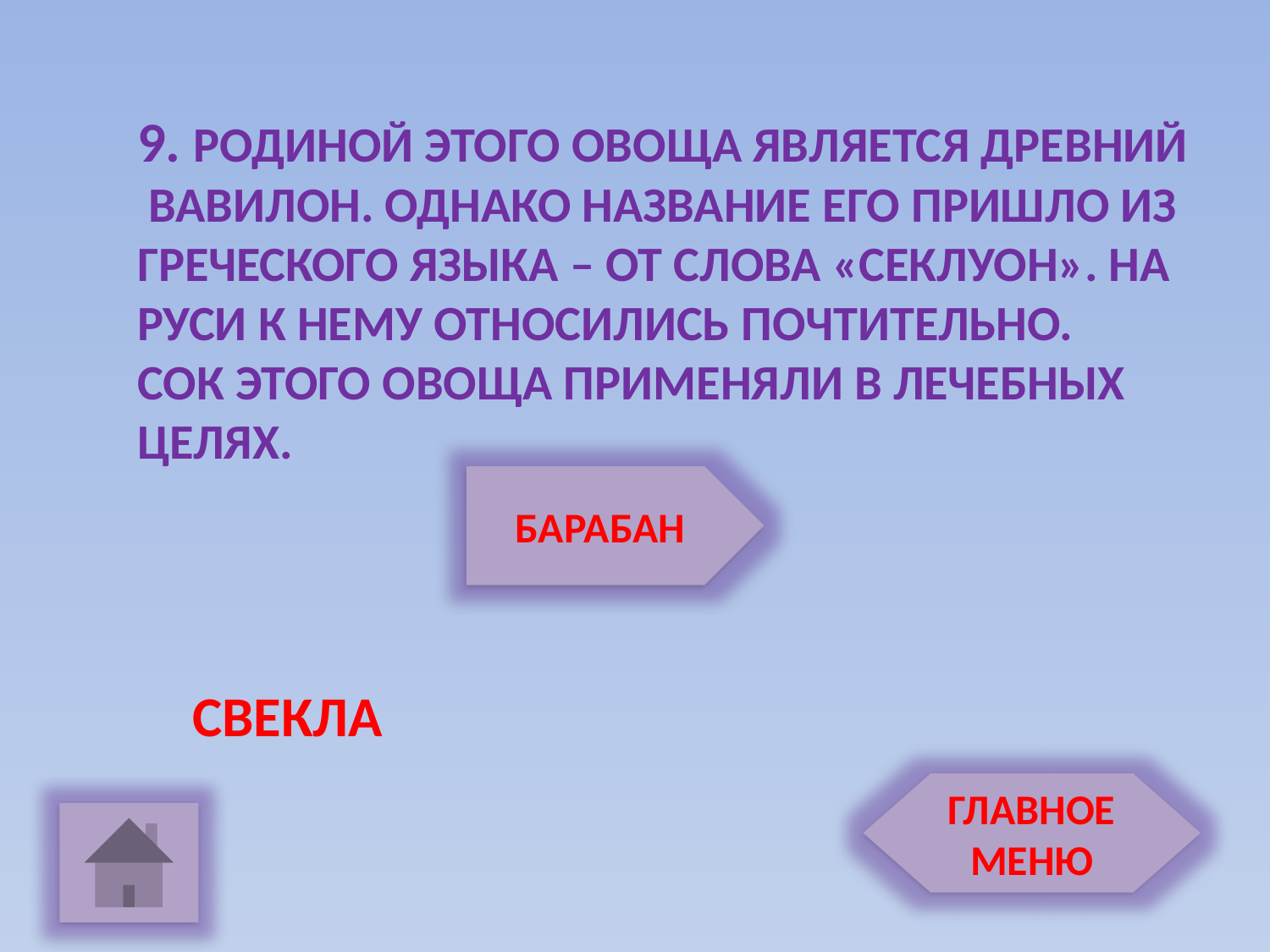

9. РОДИНОЙ ЭТОГО ОВОЩА ЯВЛЯЕТСЯ ДРЕВНИЙ
 ВАВИЛОН. ОДНАКО НАЗВАНИЕ ЕГО ПРИШЛО ИЗ
ГРЕЧЕСКОГО ЯЗЫКА – ОТ СЛОВА «СЕКЛУОН». НА
РУСИ К НЕМУ ОТНОСИЛИСЬ ПОЧТИТЕЛЬНО.
СОК ЭТОГО ОВОЩА ПРИМЕНЯЛИ В ЛЕЧЕБНЫХ
ЦЕЛЯХ.

БАРАБАН
СВЕКЛА
ГЛАВНОЕ МЕНЮ